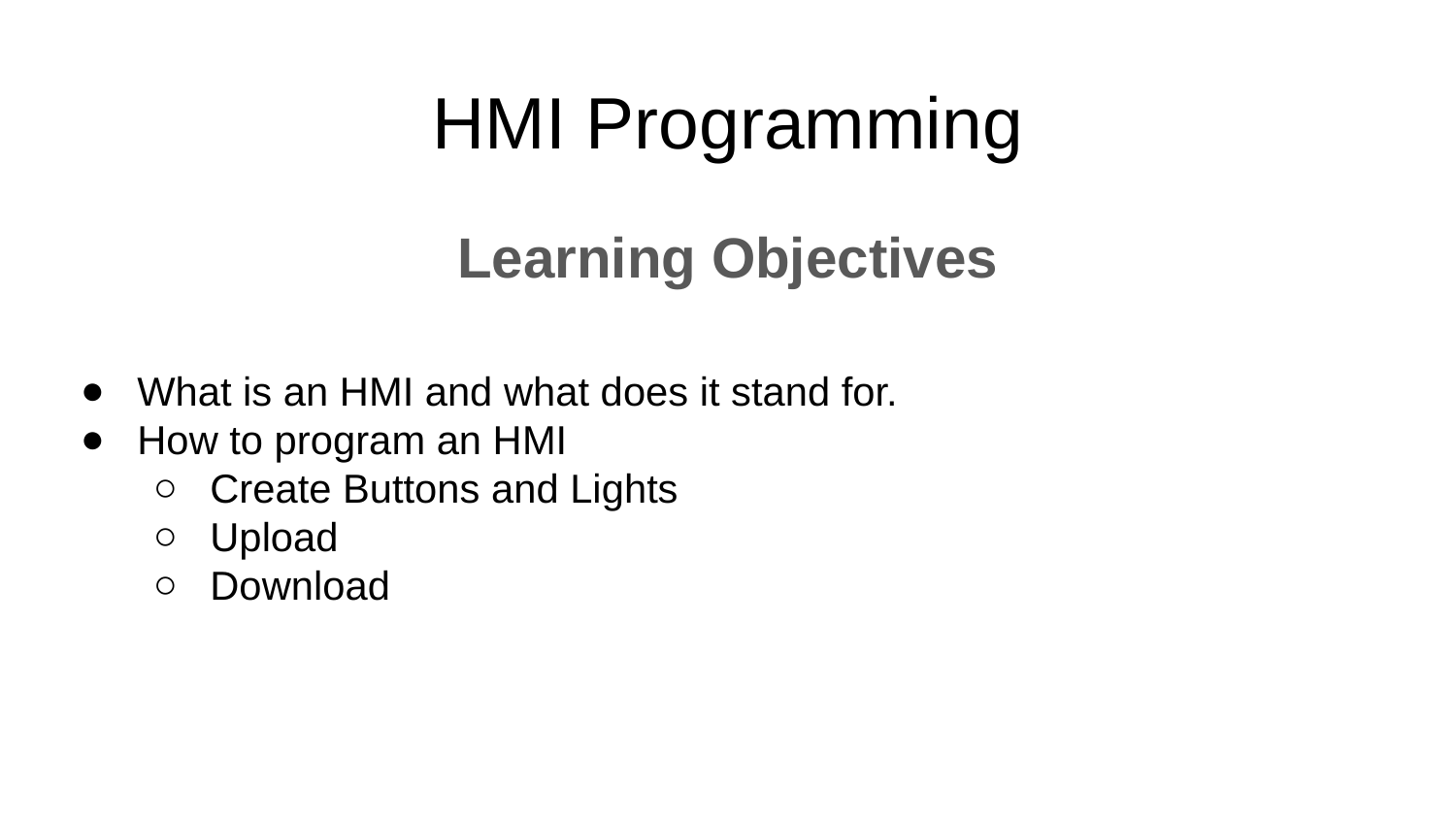

# HMI Programming

Learning Objectives
What is an HMI and what does it stand for.
How to program an HMI
Create Buttons and Lights
Upload
Download